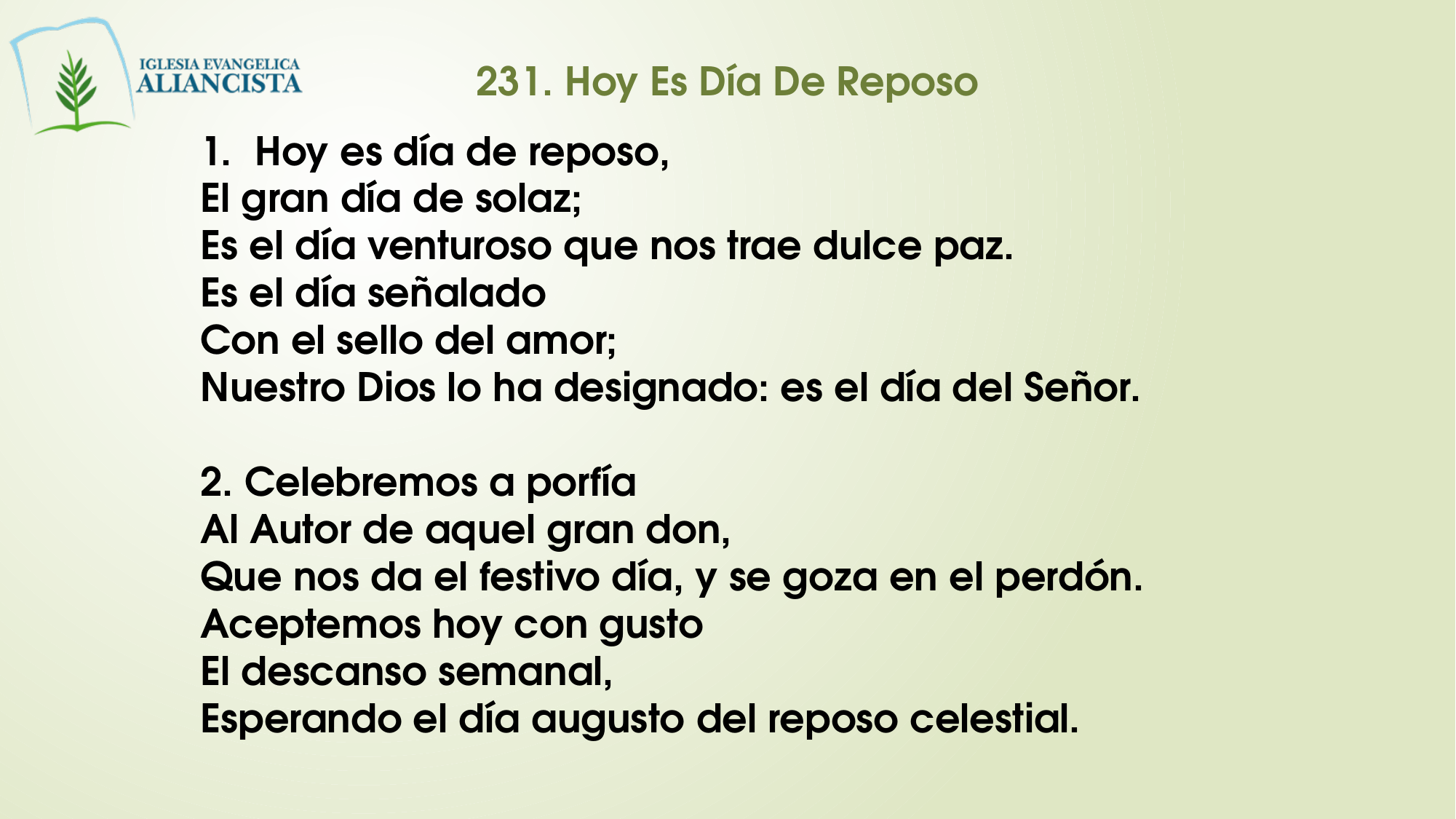

231. Hoy Es Día De Reposo
Hoy es día de reposo,
El gran día de solaz;
Es el día venturoso que nos trae dulce paz.
Es el día señalado
Con el sello del amor;
Nuestro Dios lo ha designado: es el día del Señor.

2. Celebremos a porfía
Al Autor de aquel gran don,
Que nos da el festivo día, y se goza en el perdón.
Aceptemos hoy con gusto
El descanso semanal,
Esperando el día augusto del reposo celestial.